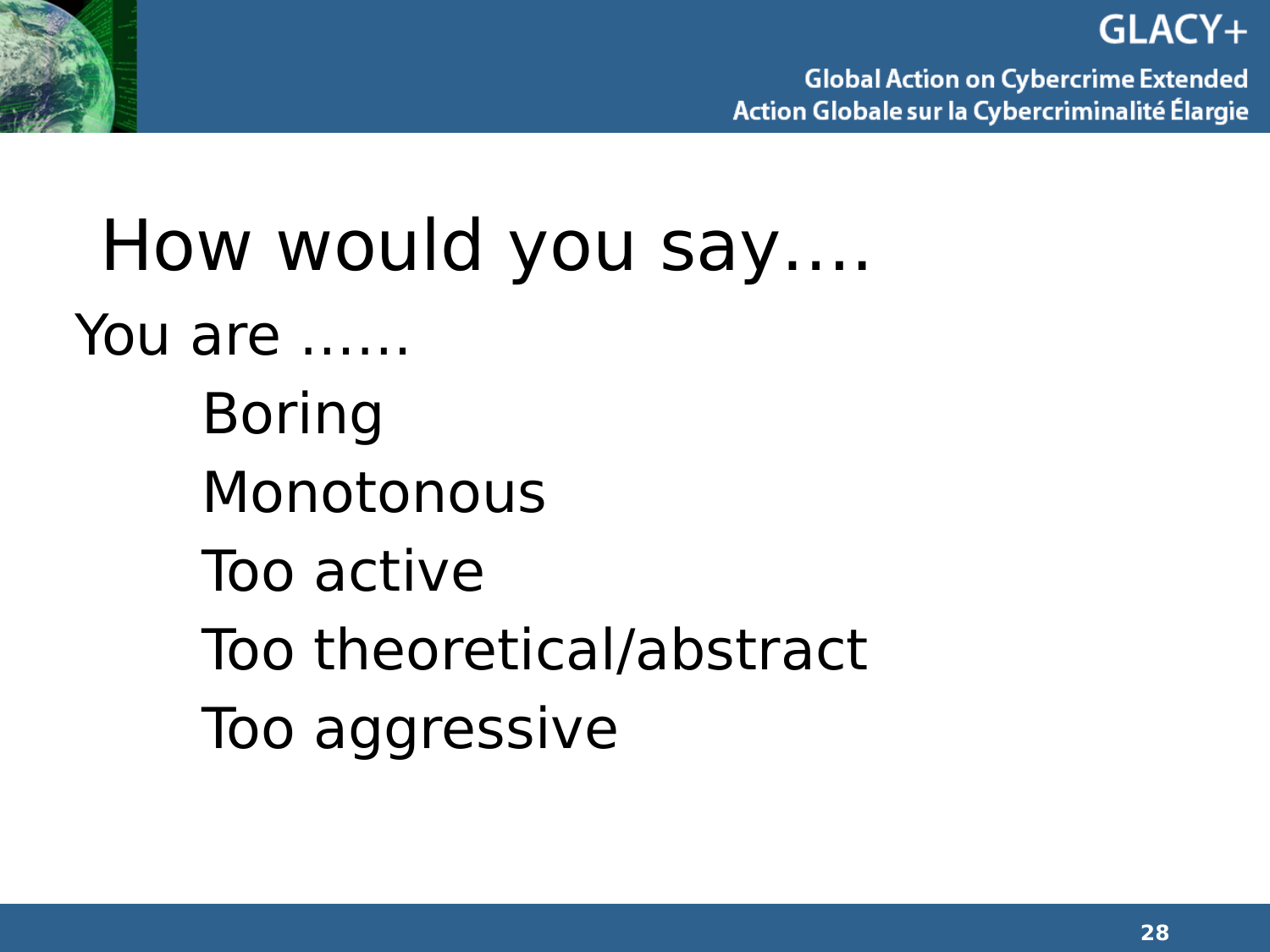

# How would you say….
You are ……
	Boring
	Monotonous
	Too active
	Too theoretical/abstract
	Too aggressive

28